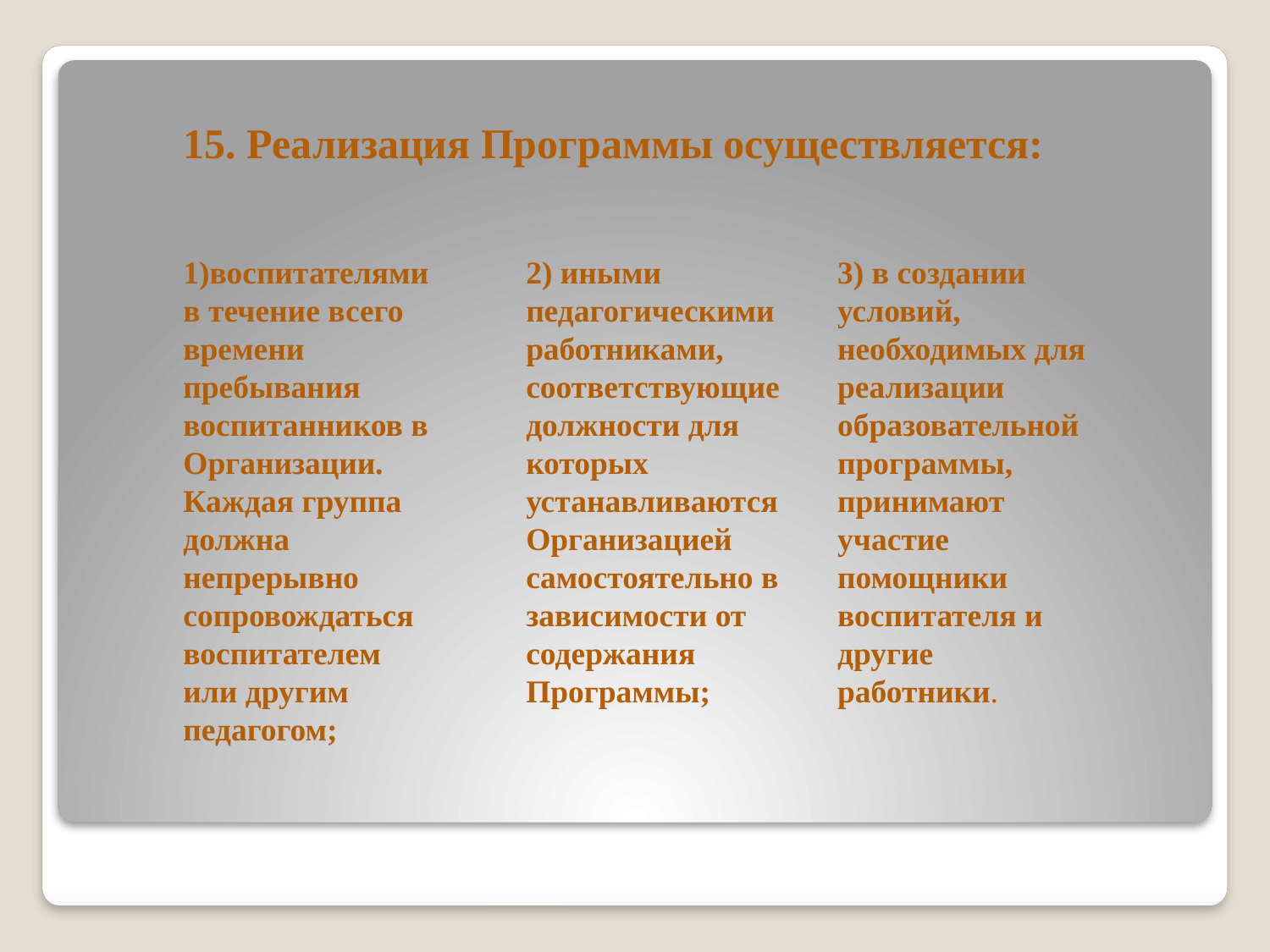

# 15. Реализация Программы осуществляется:
1)воспитателями в течение всего времени пребывания воспитанников в Организации. Каждая группа должна непрерывно сопровождаться воспитателем или другим педагогом;
2) иными педагогическими работниками, соответствующие должности для которых устанавливаются Организацией самостоятельно в зависимости от содержания Программы;
3) в создании условий, необходимых для реализации образовательной программы, принимают участие помощники воспитателя и другие работники.